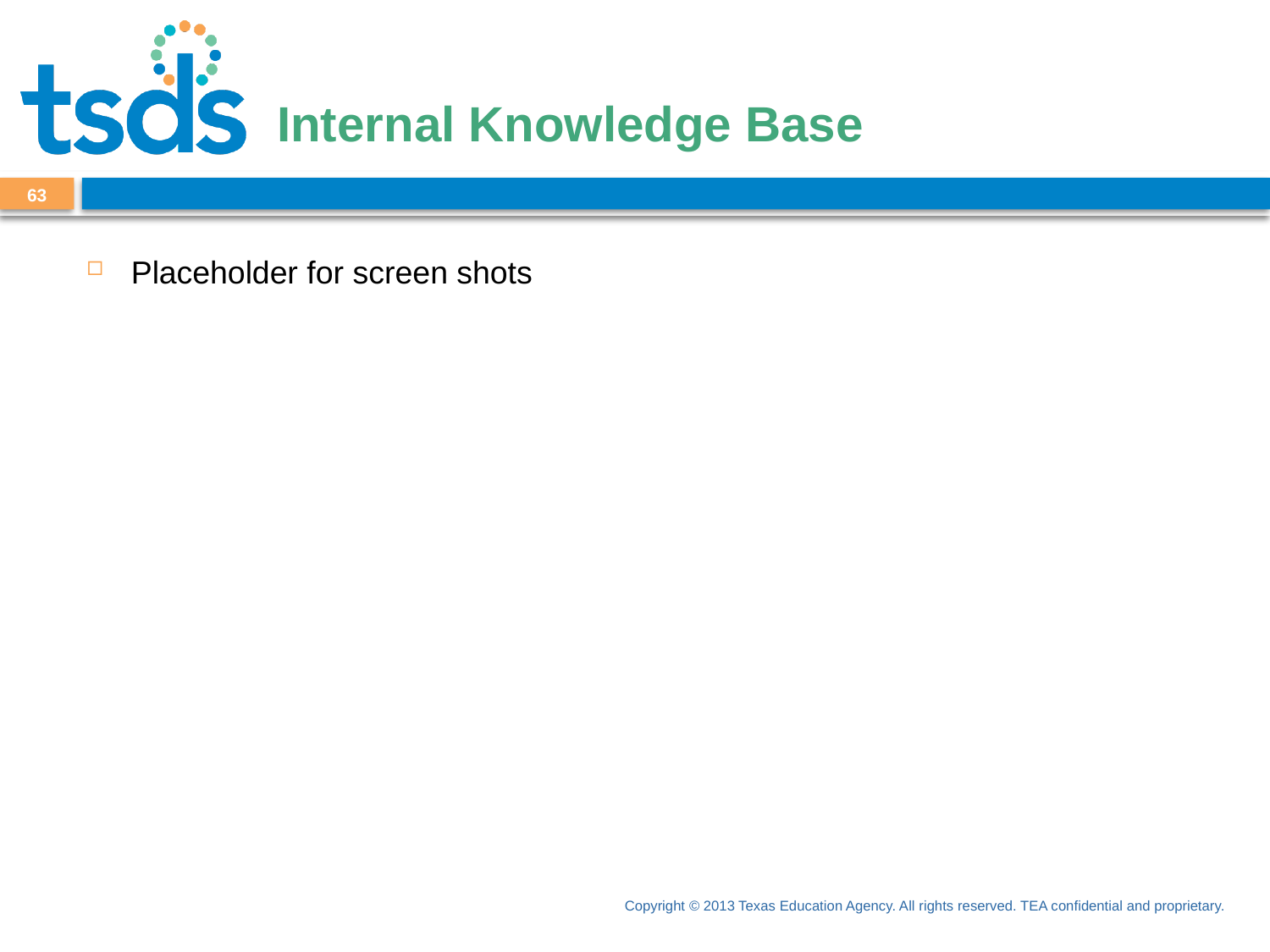

# Internal Knowledge Base
63
Placeholder for screen shots